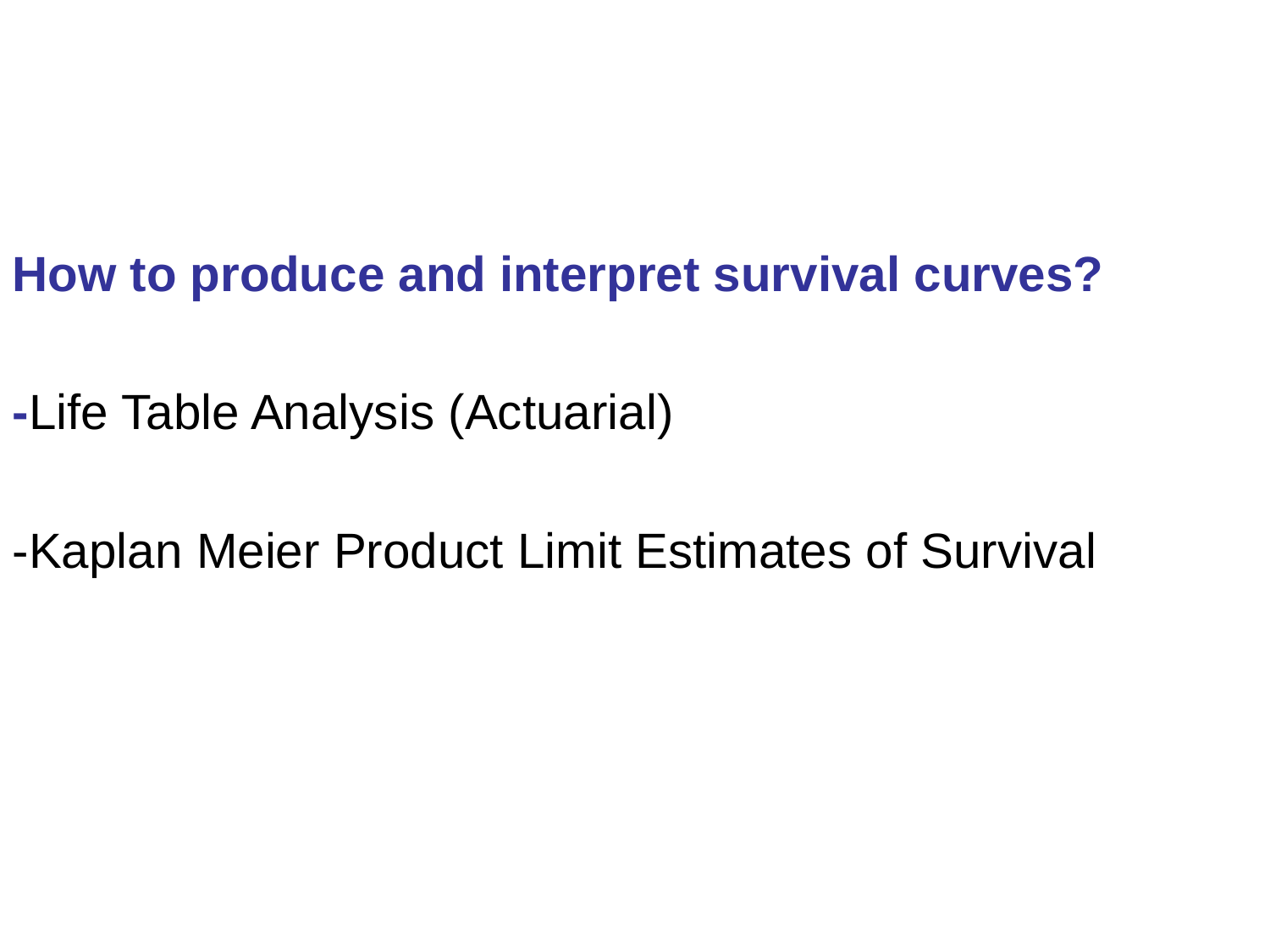

How to produce and interpret survival curves?

-Life Table Analysis (Actuarial)

-Kaplan Meier Product Limit Estimates of Survival